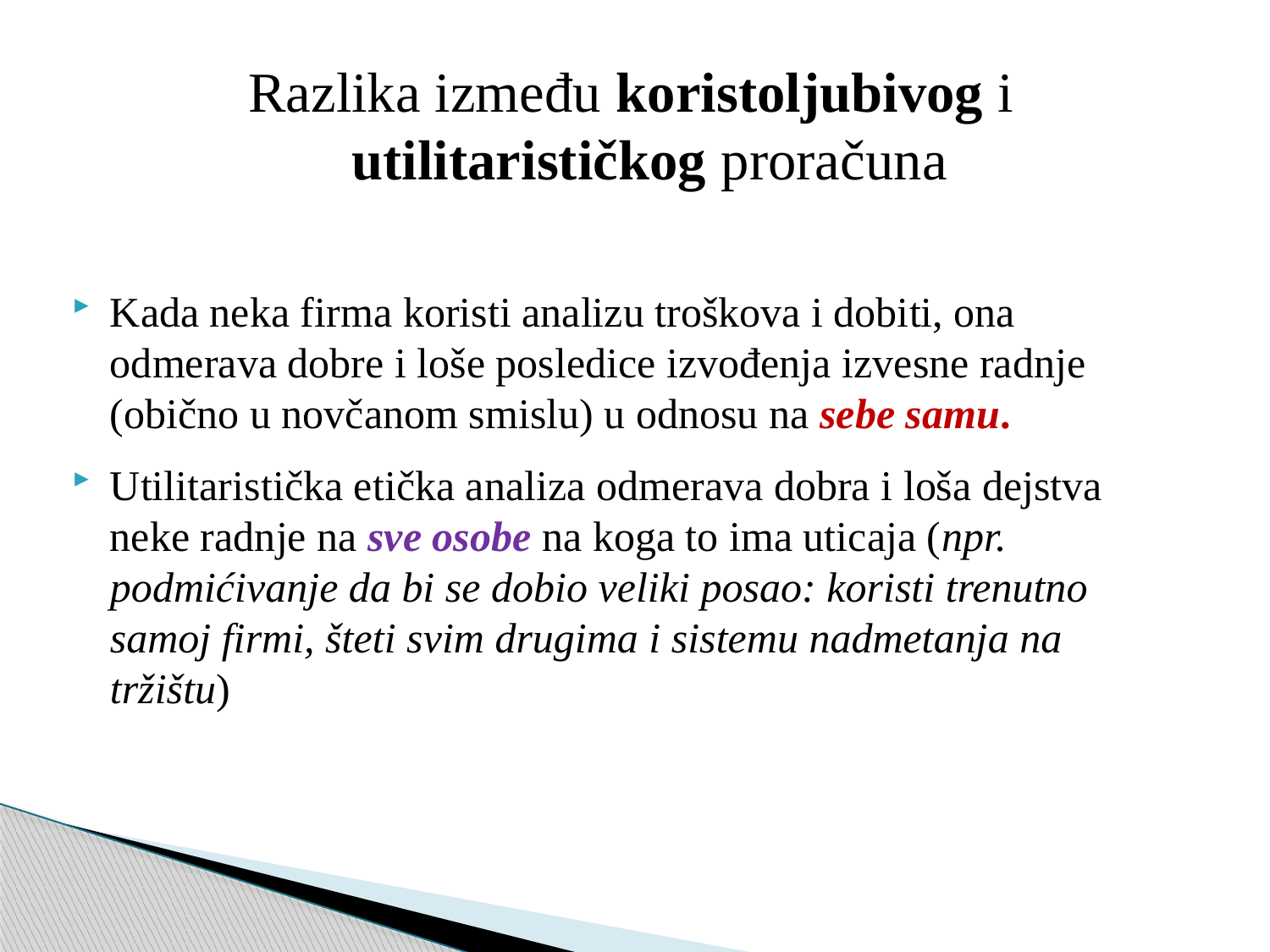

Razlika između koristoljubivog i utilitarističkog proračuna

Kada neka firma koristi analizu troškova i dobiti, ona odmerava dobre i loše posledice izvođenja izvesne radnje (obično u novčanom smislu) u odnosu na sebe samu.
Utilitaristička etička analiza odmerava dobra i loša dejstva neke radnje na sve osobe na koga to ima uticaja (npr. podmićivanje da bi se dobio veliki posao: koristi trenutno samoj firmi, šteti svim drugima i sistemu nadmetanja na tržištu)